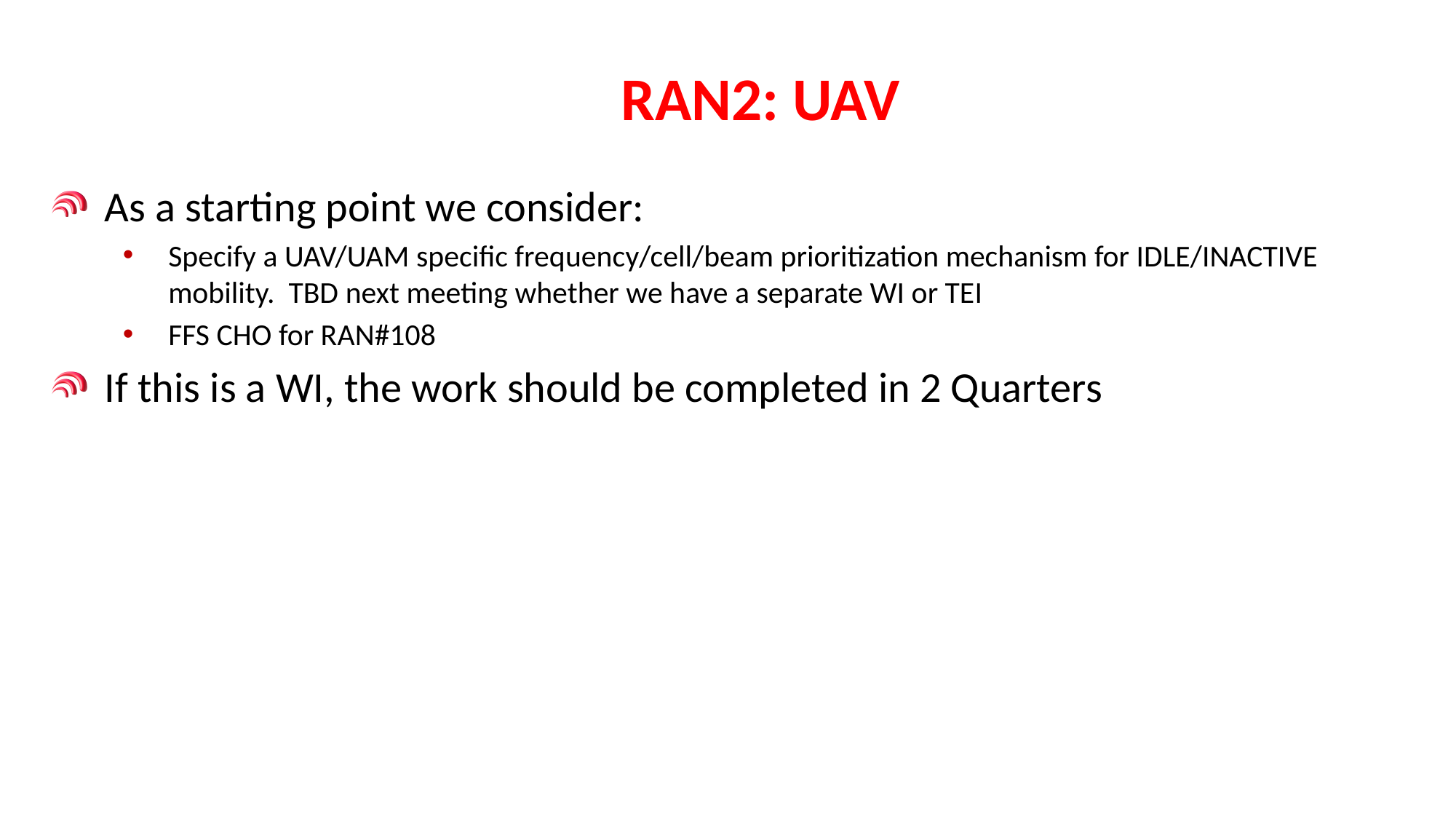

RAN2: UAV
As a starting point we consider:
Specify a UAV/UAM specific frequency/cell/beam prioritization mechanism for IDLE/INACTIVE mobility.  TBD next meeting whether we have a separate WI or TEI
FFS CHO for RAN#108
If this is a WI, the work should be completed in 2 Quarters